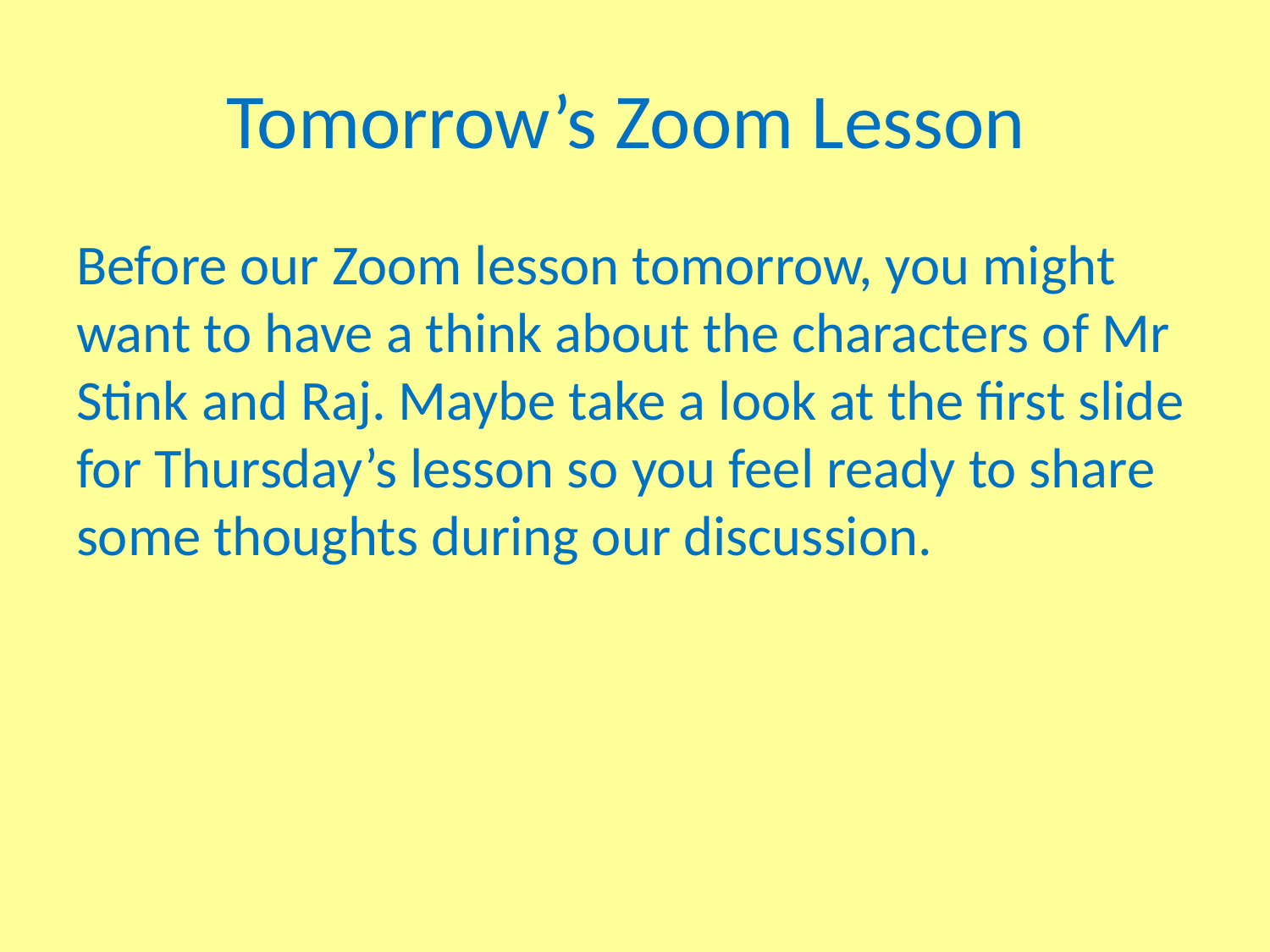

# Tomorrow’s Zoom Lesson
Before our Zoom lesson tomorrow, you might want to have a think about the characters of Mr Stink and Raj. Maybe take a look at the first slide for Thursday’s lesson so you feel ready to share some thoughts during our discussion.